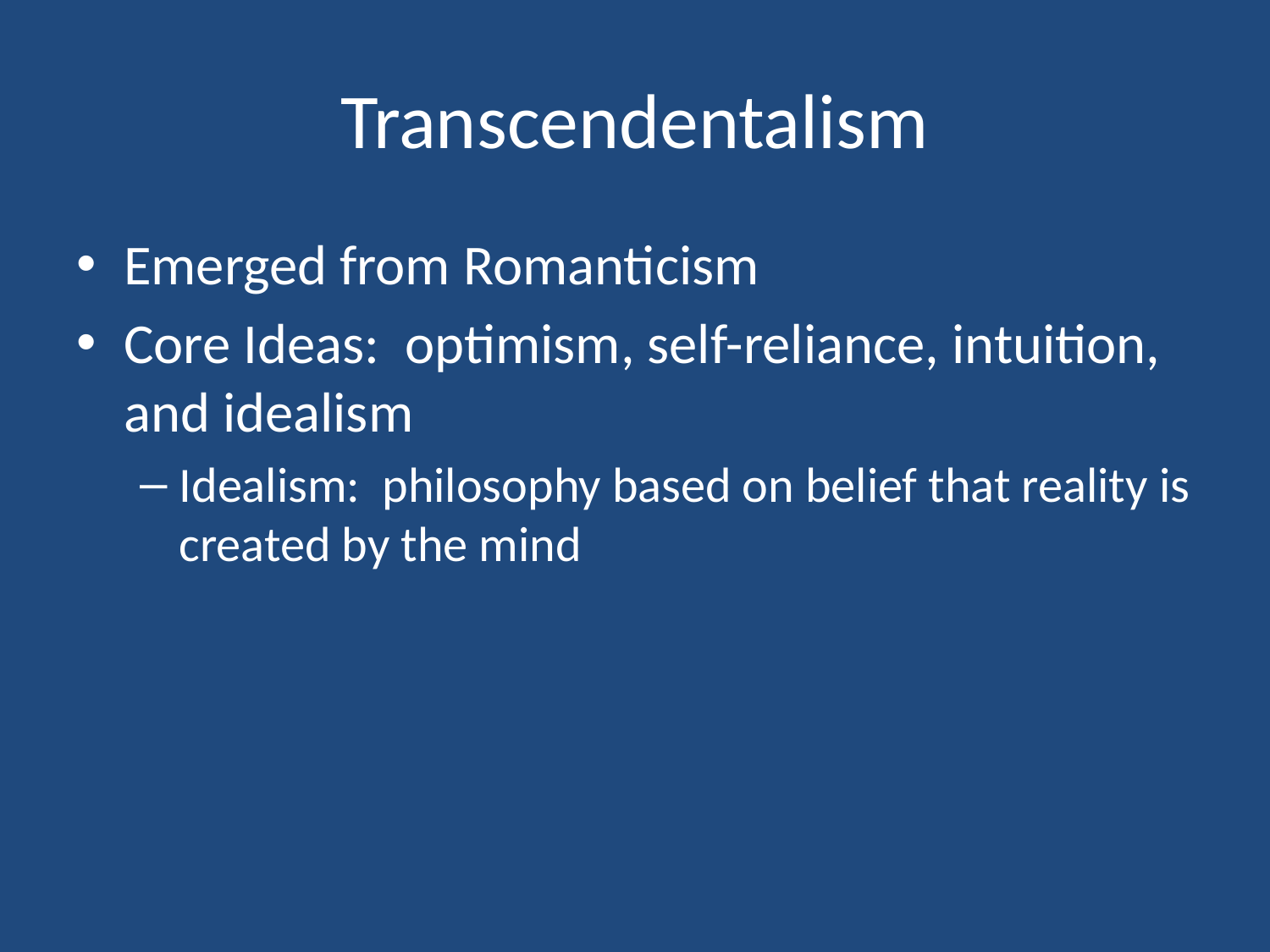

# Transcendentalism
Emerged from Romanticism
Core Ideas:  optimism, self-reliance, intuition, and idealism
Idealism:  philosophy based on belief that reality is created by the mind